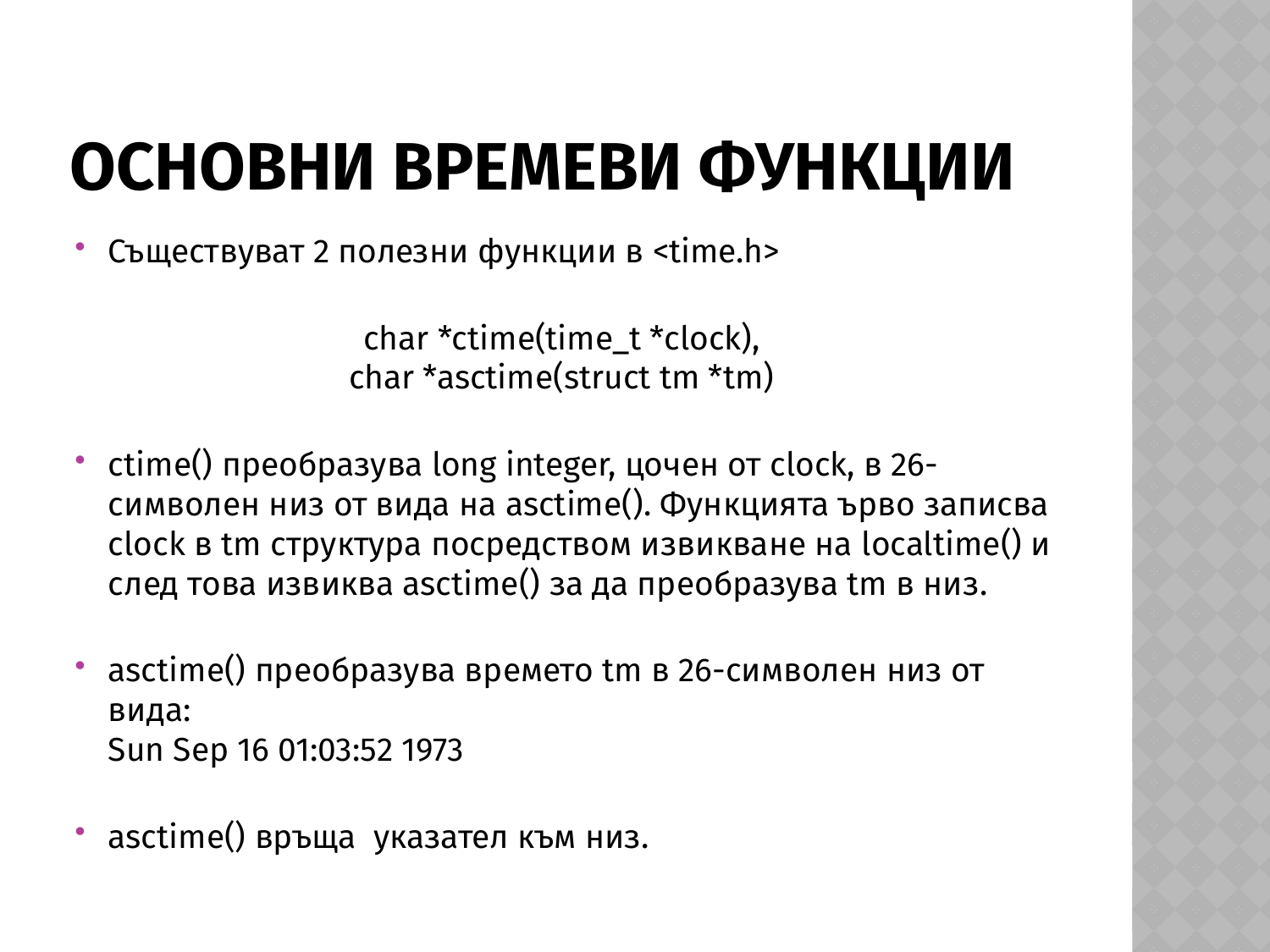

# Основни времеви функции
Съществуват 2 полезни функции в <time.h>
char *ctime(time_t *clock), 
char *asctime(struct tm *tm)
ctime() преобразува long integer, цочен от clock, в 26-символен низ от вида на asctime(). Функцията ърво записва clock в tm структура посредством извикване на localtime() и след това извиква asctime() за да преобразува tm в низ.
asctime() преобразува времето tm в 26-символен низ от вида: 
Sun Sep 16 01:03:52 1973
asctime() връща  указател към низ.